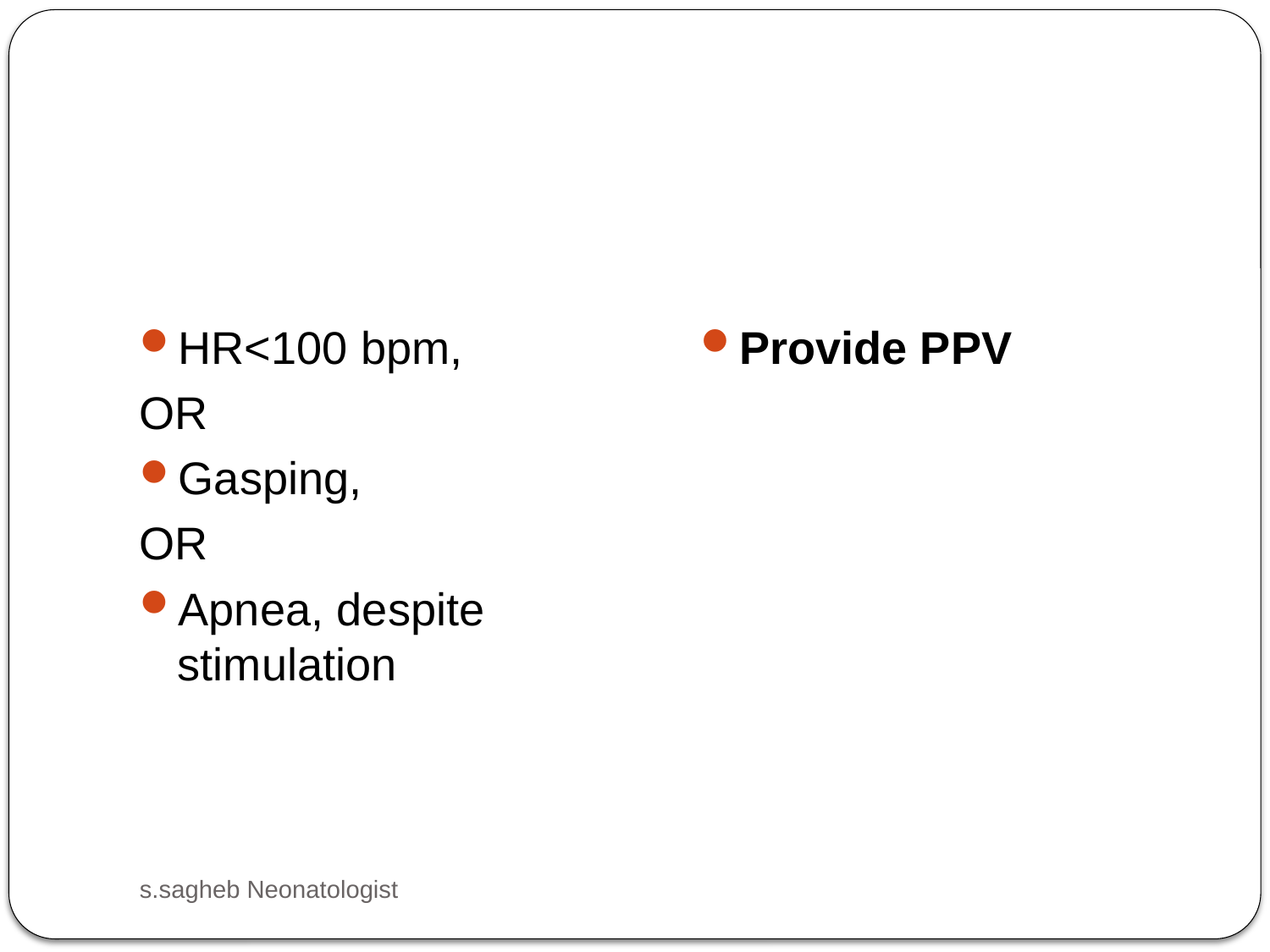

#

HR<100 bpm,
OR
Gasping,
OR
Apnea, despite stimulation
Provide PPV
s.sagheb Neonatologist